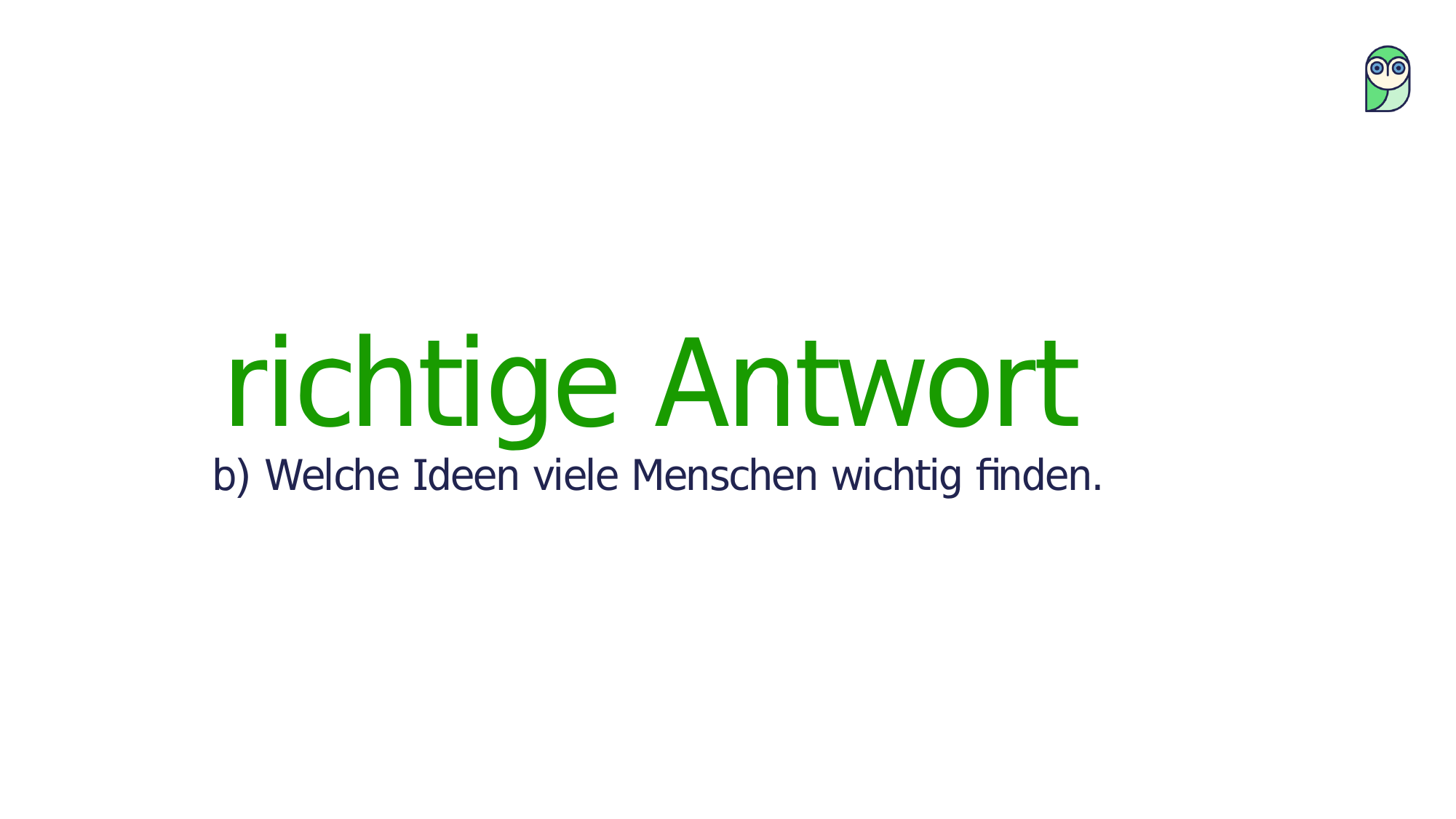

richtige Antwort
b) Welche Ideen viele Menschen wichtig finden.